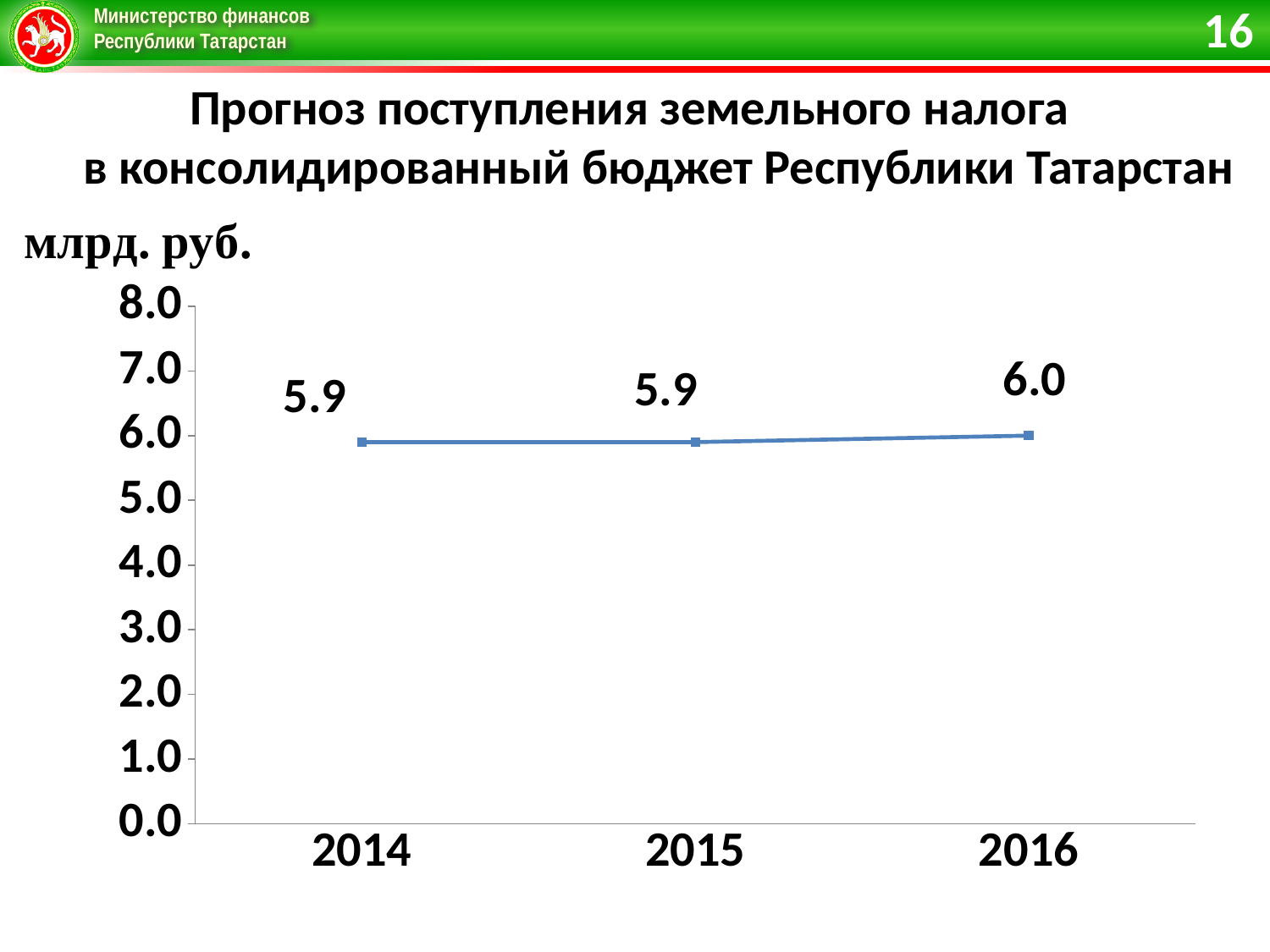

16
Прогноз поступления земельного налога
в консолидированный бюджет Республики Татарстан

### Chart

| Category | Всего |
|---|---|
| 2014 | 5.9 |
| 2015 | 5.9 |
| 2016 | 6.0 |